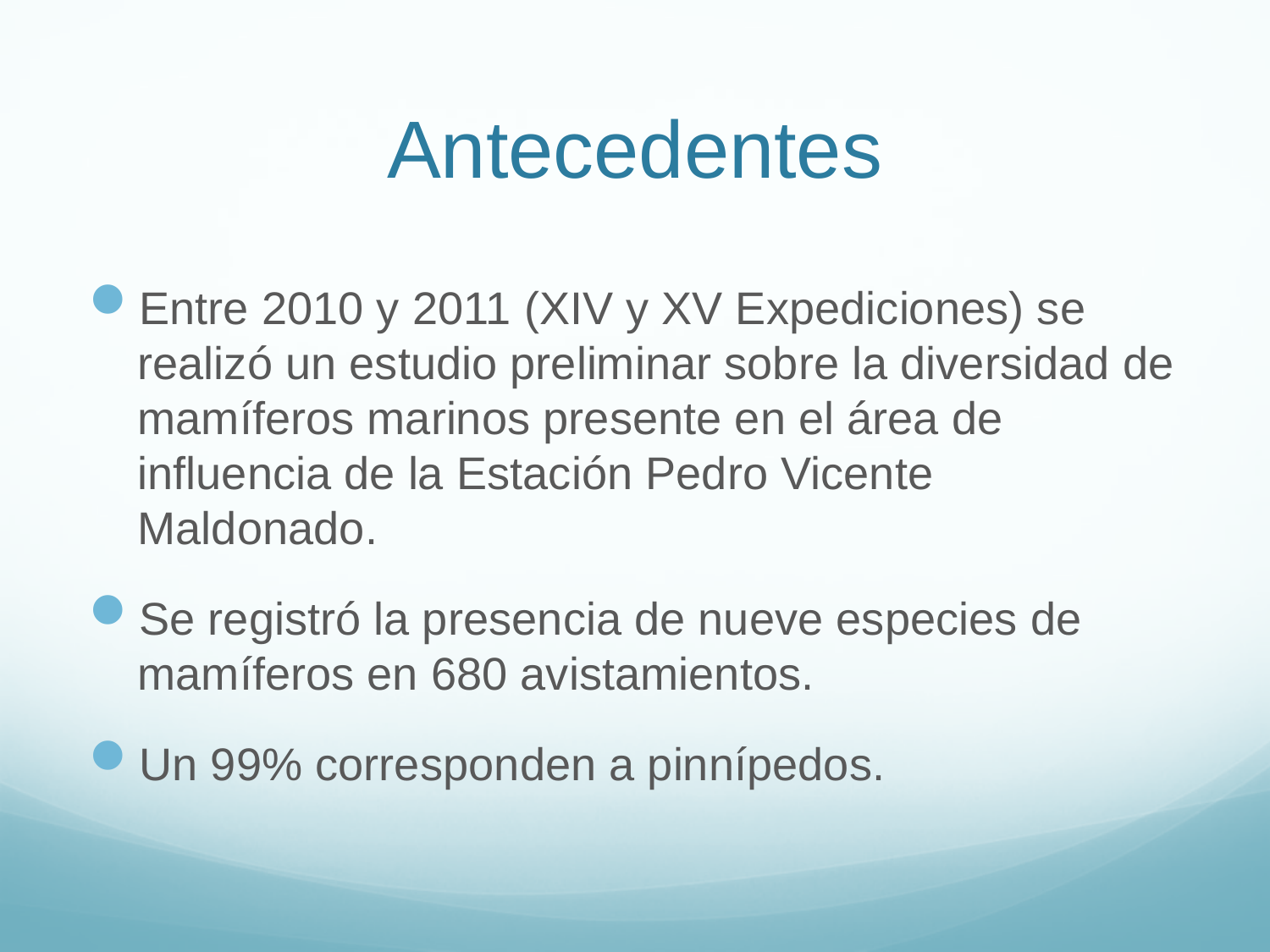

# Antecedentes
Entre 2010 y 2011 (XIV y XV Expediciones) se realizó un estudio preliminar sobre la diversidad de mamíferos marinos presente en el área de influencia de la Estación Pedro Vicente Maldonado.
Se registró la presencia de nueve especies de mamíferos en 680 avistamientos.
Un 99% corresponden a pinnípedos.